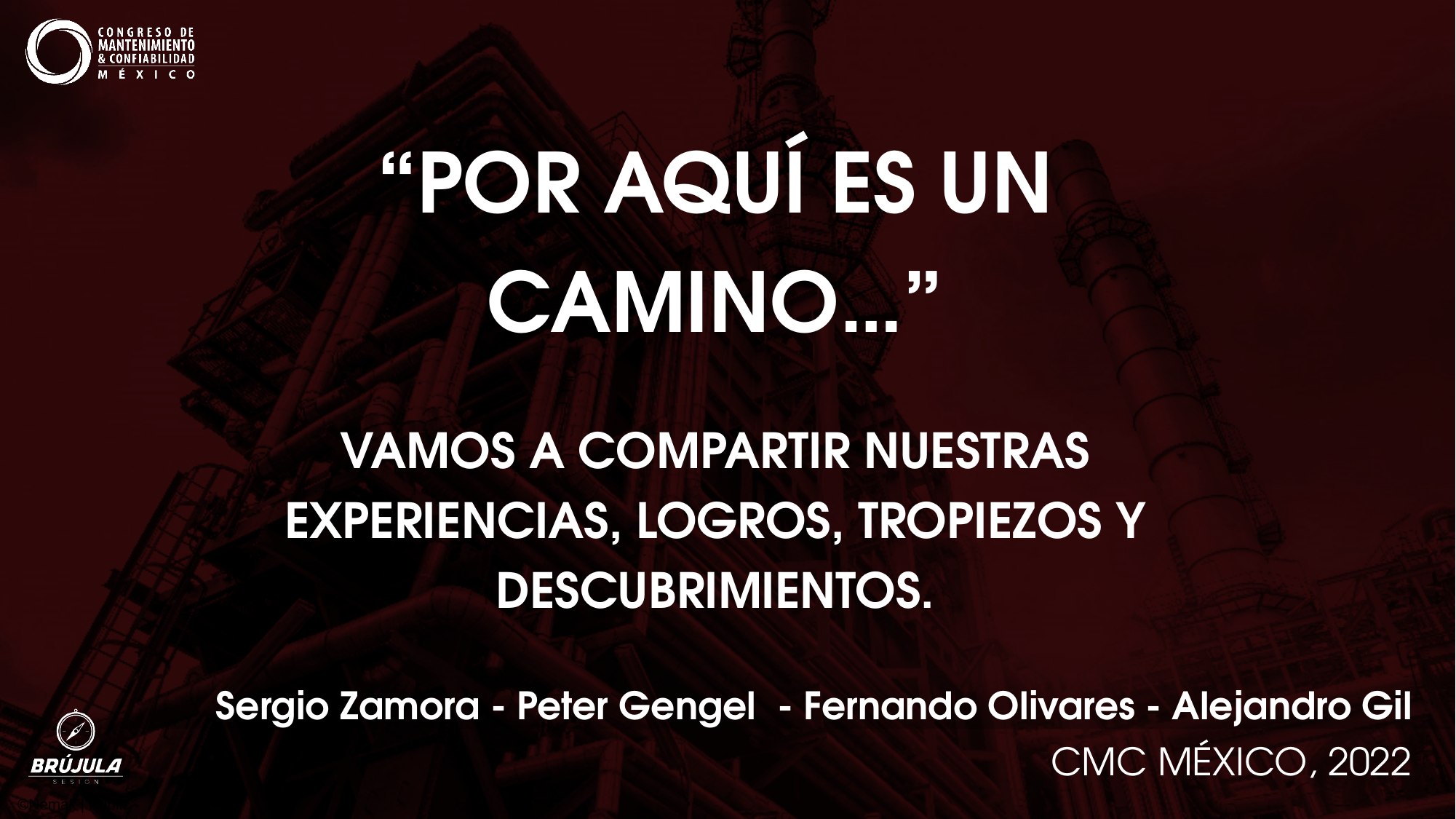

“POR AQUÍ ES UN
CAMINO…”
VAMOS A COMPARTIR NUESTRAS EXPERIENCIAS, LOGROS, TROPIEZOS Y DESCUBRIMIENTOS.

Sergio Zamora - Peter Gengel  - Fernando Olivares - Alejandro Gil
CMC MÉXICO, 2022